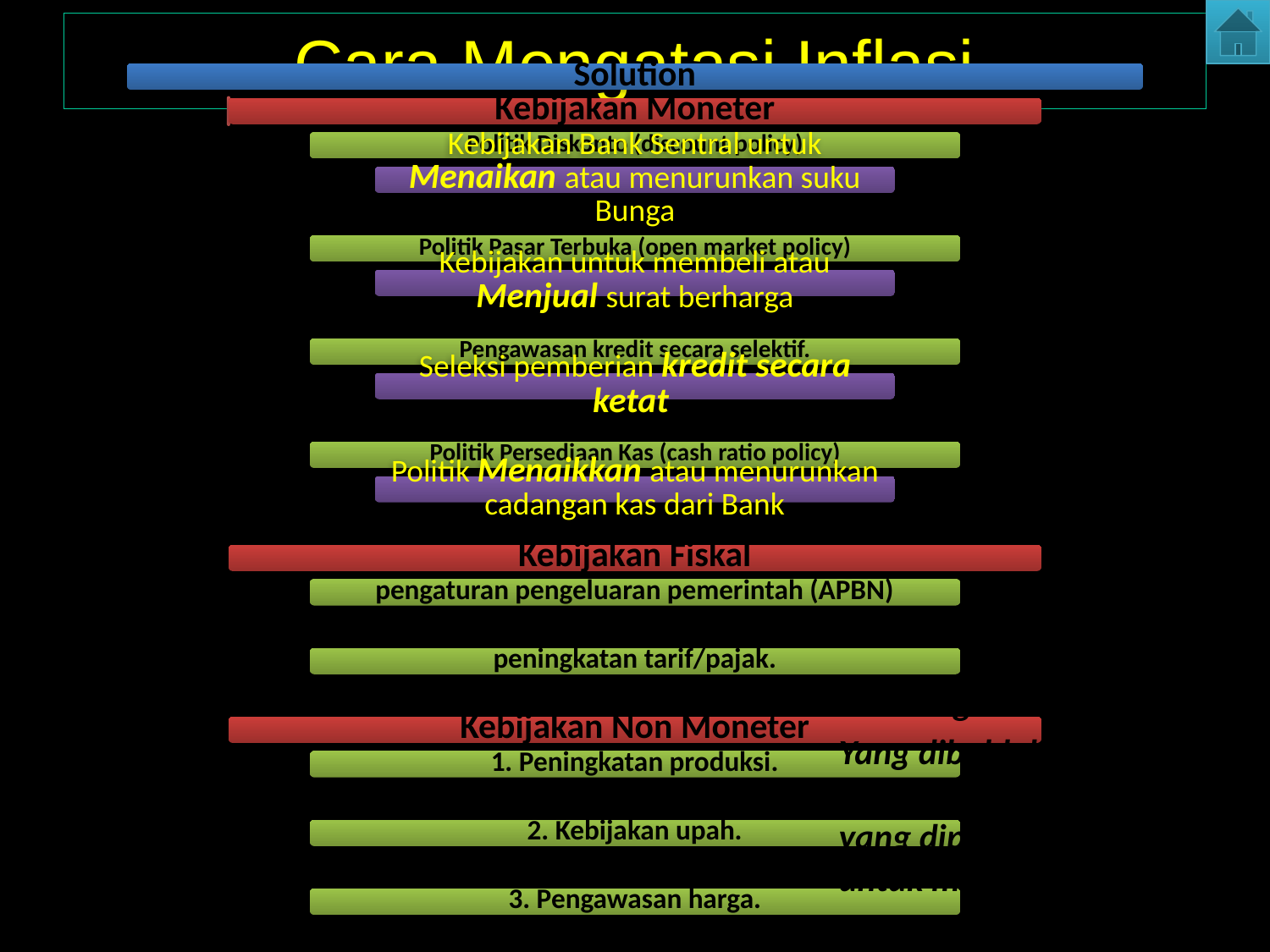

# Cara Mengatasi Inflasi
Solution
Kebijakan Moneter
Politik Pasar Terbuka (open market policy)
Kebijakan Fiskal
pengaturan pengeluaran pemerintah (APBN)
Kebijakan Non Moneter
Politik Persediaan Kas (cash ratio policy)
Pengawasan kredit secara selektif.
peningkatan tarif/pajak.
1. Peningkatan produksi.
2. Kebijakan upah.
3. Pengawasan harga.
Kebijakan untuk membeli atau Menjual surat berharga
Seleksi pemberian kredit secara ketat
Politik Menaikkan atau menurunkan cadangan kas dari Bank
Keterangan:
Yang dibold dan dimiringkan adalah cara yang dipilih pemerintah untuk mengatasi inflasi